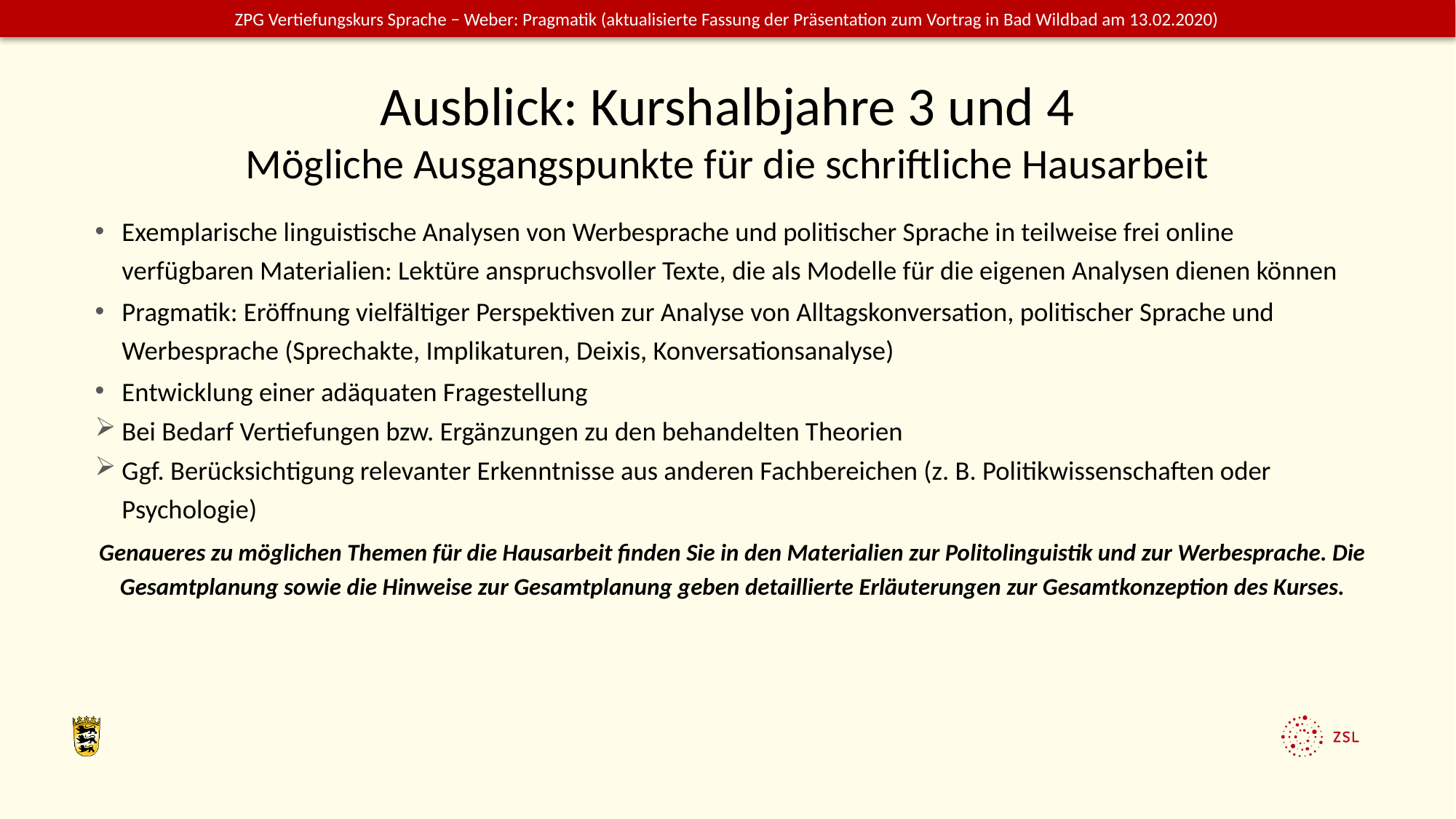

# Ausblick: Kurshalbjahre 3 und 4 Mögliche Ausgangspunkte für die schriftliche Hausarbeit
Exemplarische linguistische Analysen von Werbesprache und politischer Sprache in teilweise frei online verfügbaren Materialien: Lektüre anspruchsvoller Texte, die als Modelle für die eigenen Analysen dienen können
Pragmatik: Eröffnung vielfältiger Perspektiven zur Analyse von Alltagskonversation, politischer Sprache und Werbesprache (Sprechakte, Implikaturen, Deixis, Konversationsanalyse)
Entwicklung einer adäquaten Fragestellung
Bei Bedarf Vertiefungen bzw. Ergänzungen zu den behandelten Theorien
Ggf. Berücksichtigung relevanter Erkenntnisse aus anderen Fachbereichen (z. B. Politikwissenschaften oder Psychologie)
Genaueres zu möglichen Themen für die Hausarbeit finden Sie in den Materialien zur Politolinguistik und zur Werbesprache. Die Gesamtplanung sowie die Hinweise zur Gesamtplanung geben detaillierte Erläuterungen zur Gesamtkonzeption des Kurses.